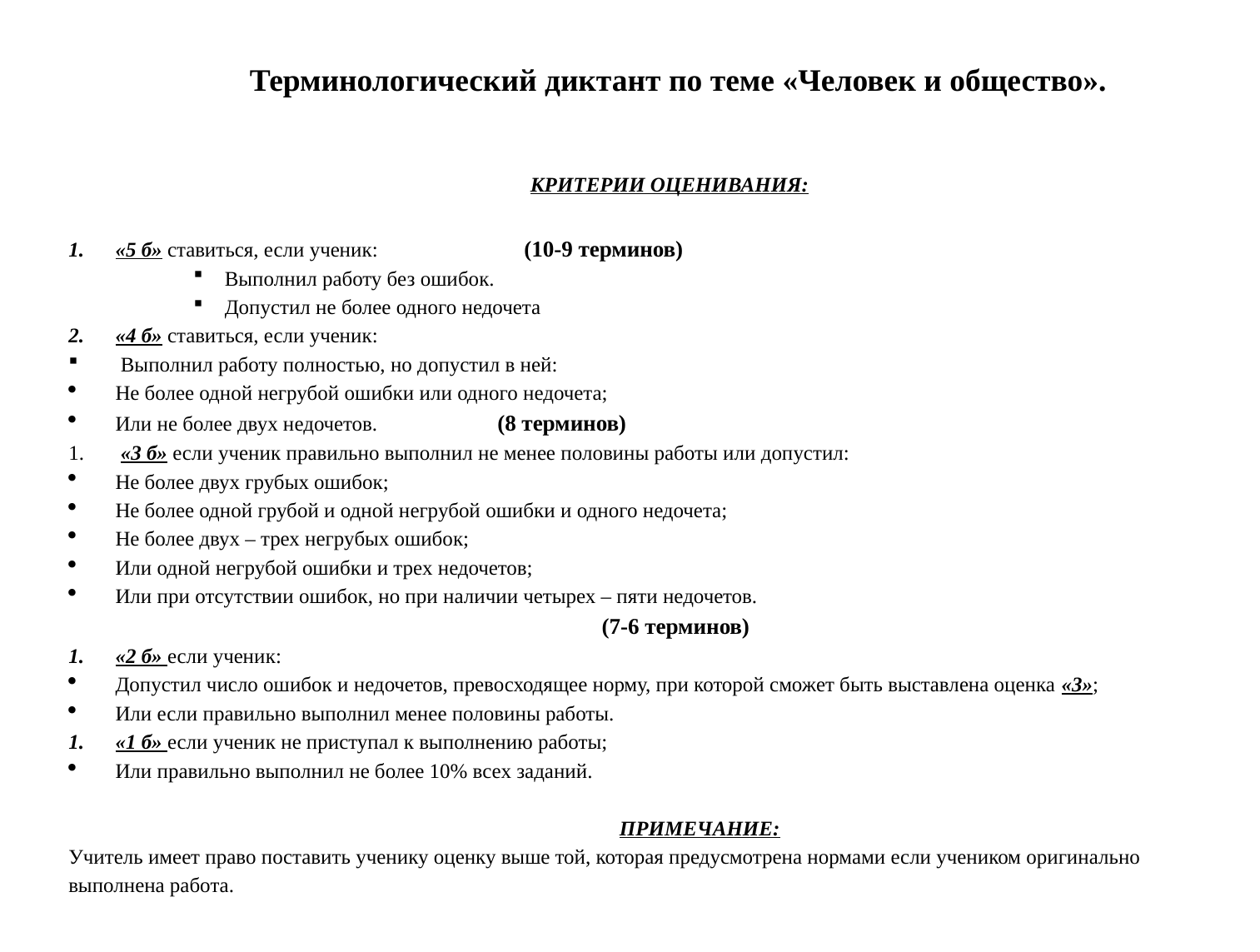

Терминологический диктант по теме «Человек и общество».

КРИТЕРИИ ОЦЕНИВАНИЯ:

«5 б» ставиться, если ученик:                            (10-9 терминов)
Выполнил работу без ошибок.
Допустил не более одного недочета
«4 б» ставиться, если ученик:
 Выполнил работу полностью, но допустил в ней:
Не более одной негрубой ошибки или одного недочета;
Или не более двух недочетов.                       (8 терминов)
 «3 б» если ученик правильно выполнил не менее половины работы или допустил:
Не более двух грубых ошибок;
Не более одной грубой и одной негрубой ошибки и одного недочета;
Не более двух – трех негрубых ошибок;
Или одной негрубой ошибки и трех недочетов;
Или при отсутствии ошибок, но при наличии четырех – пяти недочетов.
                                                                         (7-6 терминов)
«2 б» если ученик:
Допустил число ошибок и недочетов, превосходящее норму, при которой сможет быть выставлена оценка «3»;
Или если правильно выполнил менее половины работы.
«1 б» если ученик не приступал к выполнению работы;
Или правильно выполнил не более 10% всех заданий.

ПРИМЕЧАНИЕ:
Учитель имеет право поставить ученику оценку выше той, которая предусмотрена нормами если учеником оригинально выполнена работа.